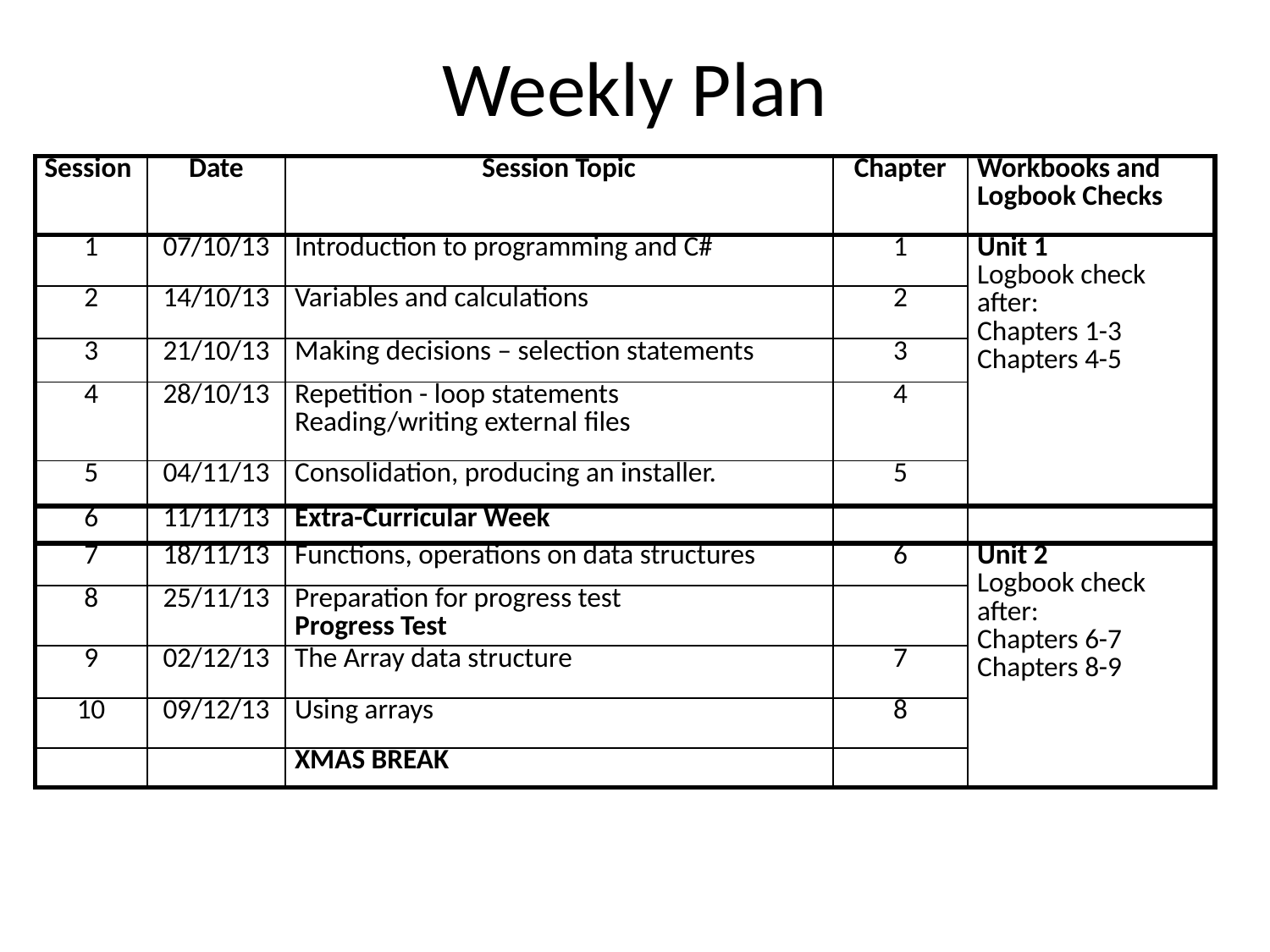

# Weekly Plan
| Session | Date | Session Topic | Chapter | Workbooks and Logbook Checks |
| --- | --- | --- | --- | --- |
| 1 | 07/10/13 | Introduction to programming and C# | 1 | Unit 1  Logbook check after: Chapters 1-3 Chapters 4-5 |
| 2 | 14/10/13 | Variables and calculations | 2 |  |
| 3 | 21/10/13 | Making decisions – selection statements | 3 |  |
| 4 | 28/10/13 | Repetition - loop statements Reading/writing external files | 4 |  |
| 5 | 04/11/13 | Consolidation, producing an installer. | 5 |  |
| 6 | 11/11/13 | Extra-Curricular Week |  |  |
| 7 | 18/11/13 | Functions, operations on data structures | 6 | Unit 2  Logbook check after: Chapters 6-7 Chapters 8-9 |
| 8 | 25/11/13 | Preparation for progress test Progress Test |  |  |
| 9 | 02/12/13 | The Array data structure | 7 |  |
| 10 | 09/12/13 | Using arrays | 8 |  |
|  |  | XMAS BREAK |  |  |